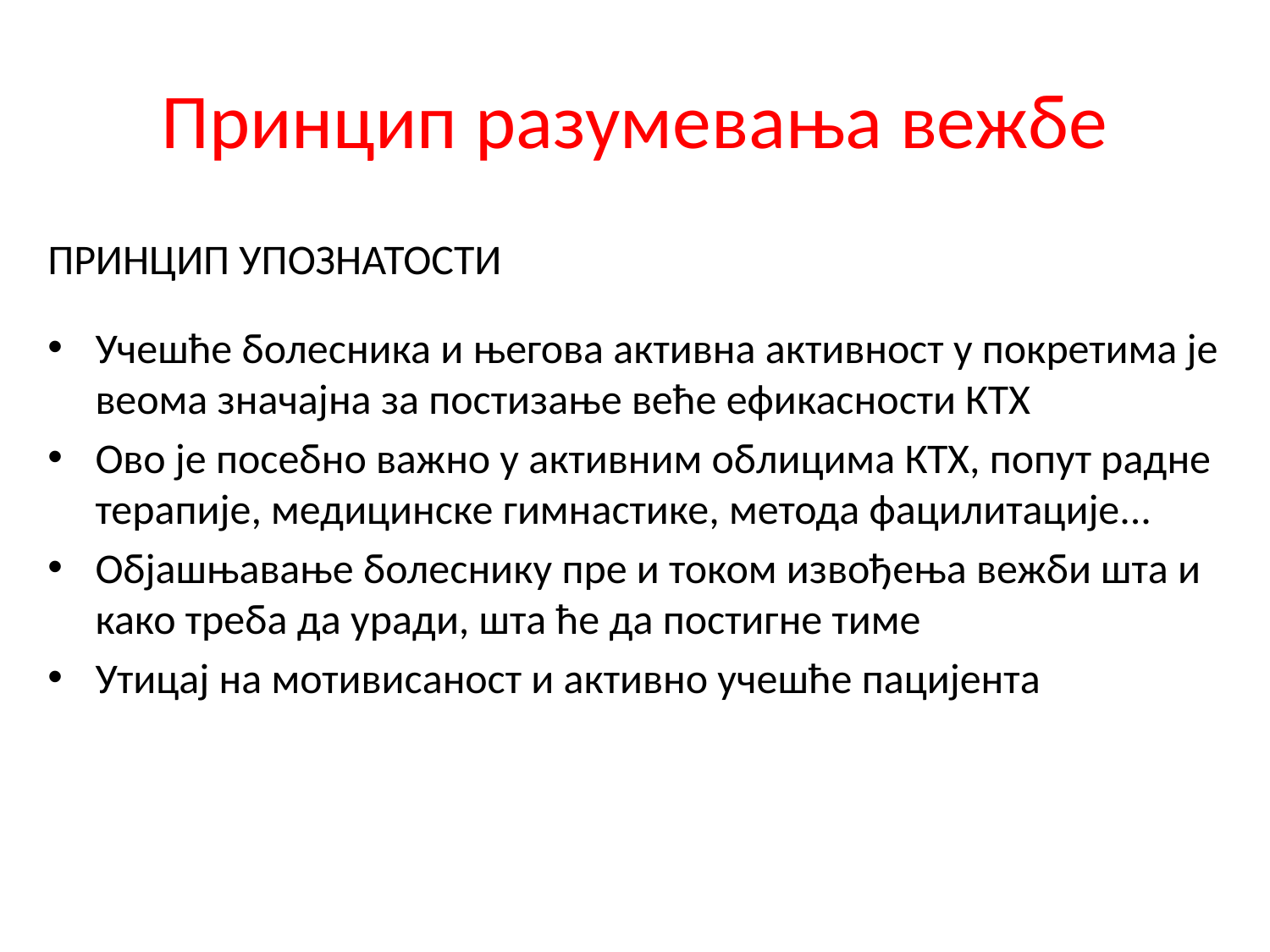

# Принцип разумевања вежбе
ПРИНЦИП УПОЗНАТОСТИ

Учешће болесника и његова активна активност у покретима је веома значајна за постизање веће ефикасности КТХ
Ово је посебно важно у активним облицима КТХ, попут радне терапије, медицинске гимнастике, метода фацилитације...
Објашњавање болеснику пре и током извођења вежби шта и како треба да уради, шта ће да постигне тиме
Утицај на мотивисаност и активно учешће пацијента